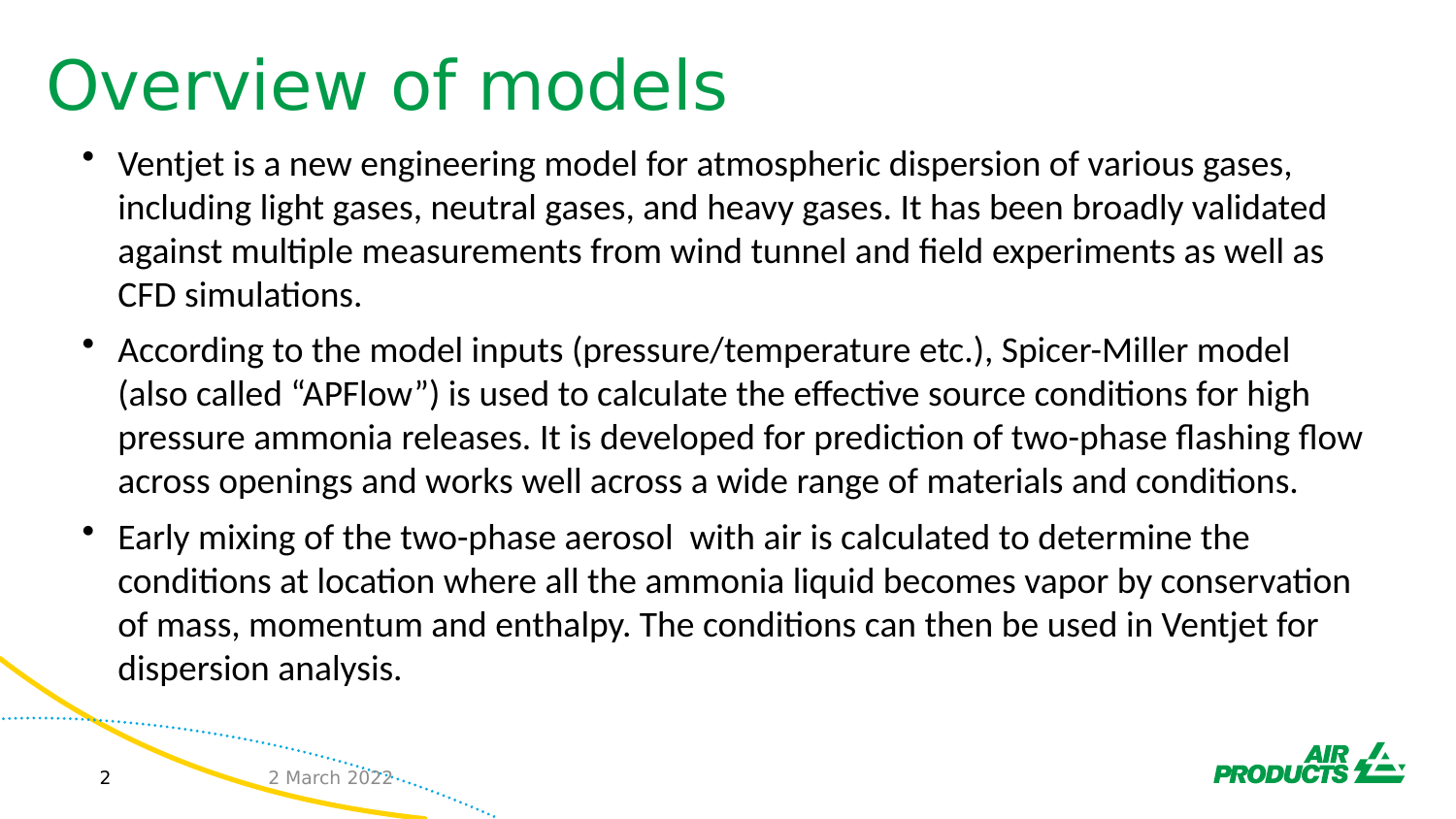

# Overview of models
Ventjet is a new engineering model for atmospheric dispersion of various gases, including light gases, neutral gases, and heavy gases. It has been broadly validated against multiple measurements from wind tunnel and field experiments as well as CFD simulations.
According to the model inputs (pressure/temperature etc.), Spicer-Miller model (also called “APFlow”) is used to calculate the effective source conditions for high pressure ammonia releases. It is developed for prediction of two-phase flashing flow across openings and works well across a wide range of materials and conditions.
Early mixing of the two-phase aerosol  with air is calculated to determine the conditions at location where all the ammonia liquid becomes vapor by conservation of mass, momentum and enthalpy. The conditions can then be used in Ventjet for dispersion analysis.
2
2 March 2022